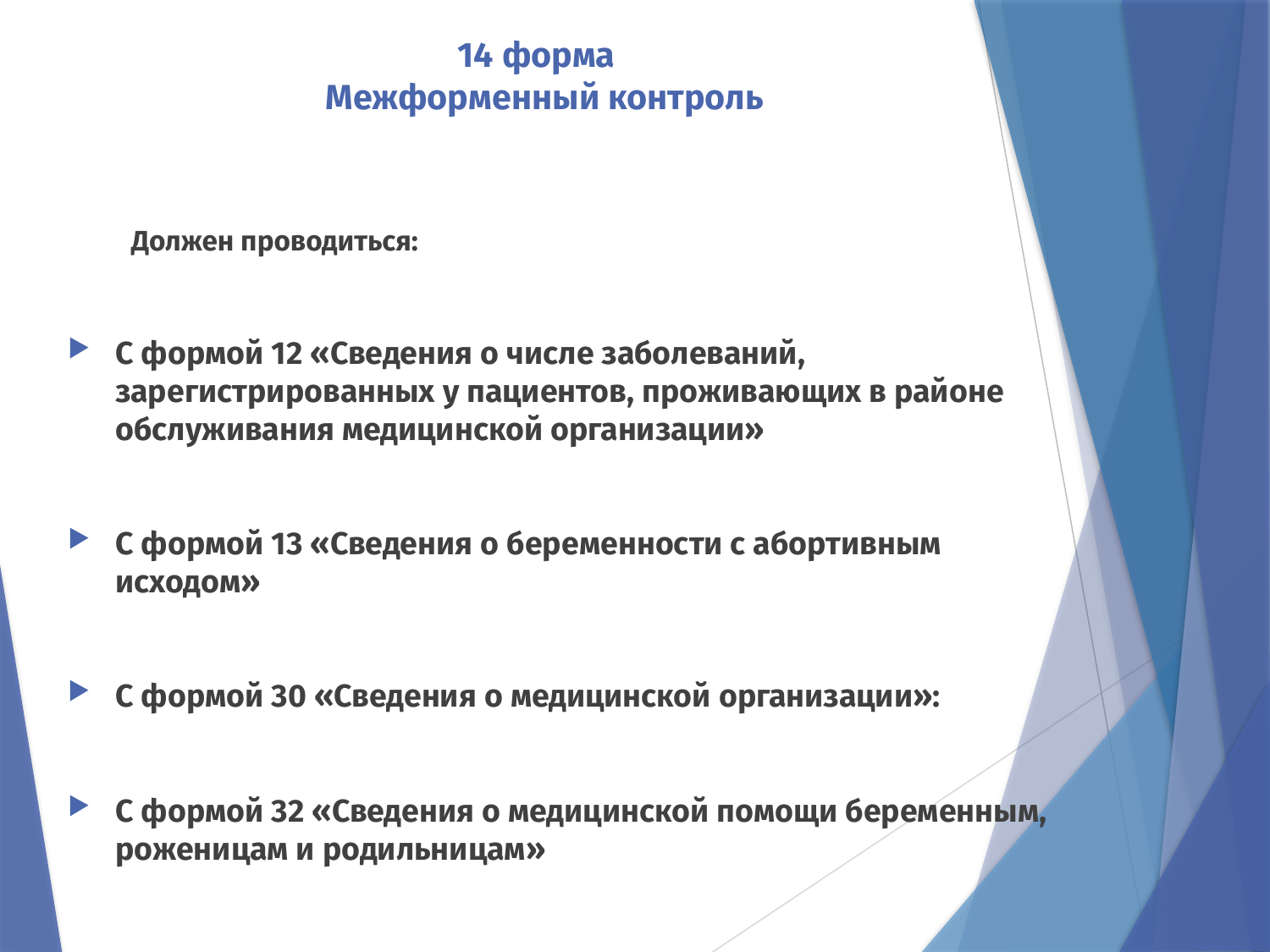

# 14 форма Межформенный контроль
Должен проводиться:

С формой 12 «Сведения о числе заболеваний, зарегистрированных у пациентов, проживающих в районе обслуживания медицинской организации»

С формой 13 «Сведения о беременности с абортивным исходом»

С формой 30 «Сведения о медицинской организации»:

С формой 32 «Сведения о медицинской помощи беременным, роженицам и родильницам»